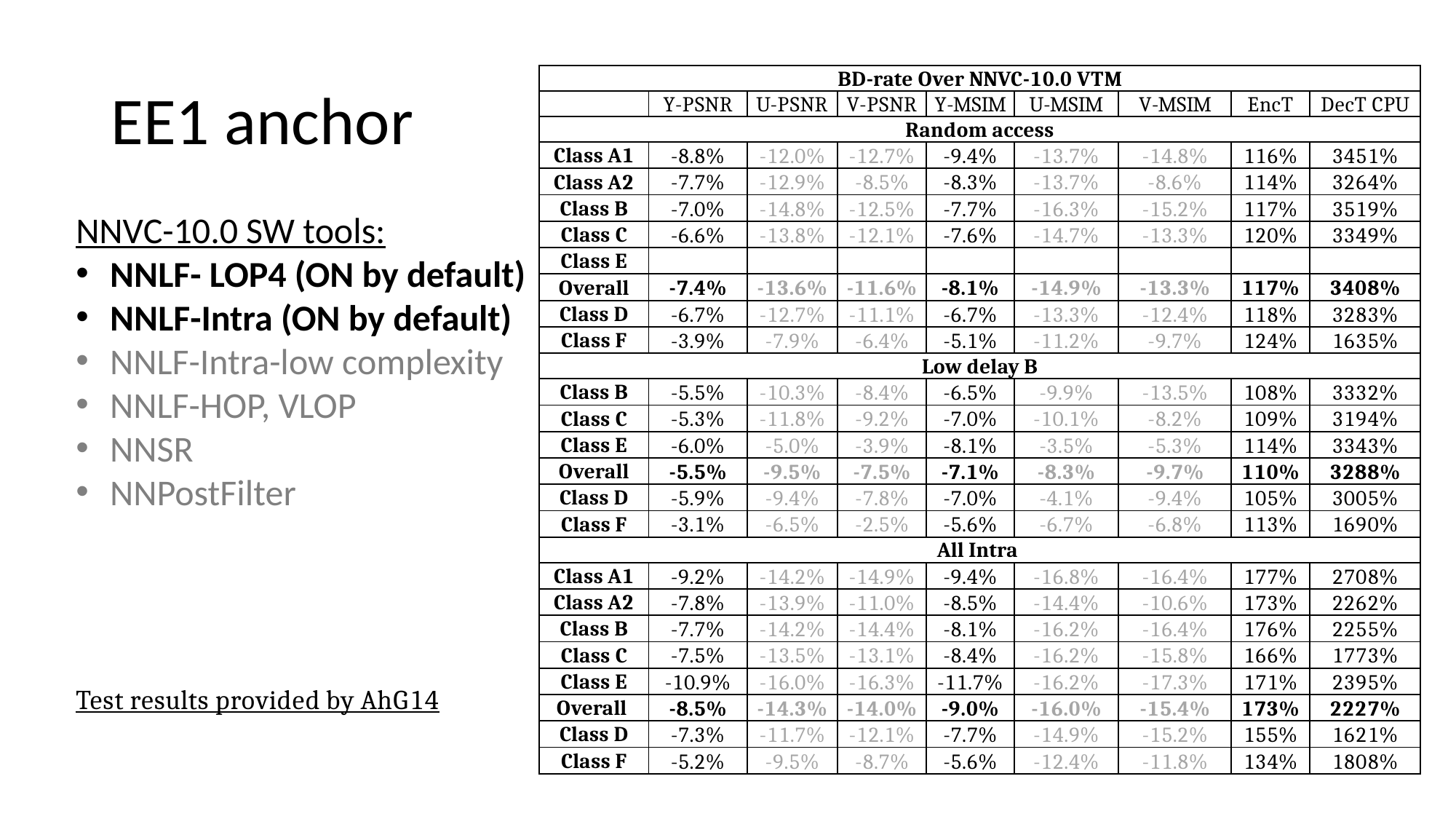

# EE1 anchor
| BD-rate Over NNVC-10.0 VTM |  |  |  |  |  |  |  |  |
| --- | --- | --- | --- | --- | --- | --- | --- | --- |
|  | Y-PSNR | U-PSNR | V-PSNR | Y-MSIM | U-MSIM | V-MSIM | EncT | DecT CPU |
| Random access |  |  |  |  |  |  |  |  |
| Class A1 | -8.8% | -12.0% | -12.7% | -9.4% | -13.7% | -14.8% | 116% | 3451% |
| Class A2 | -7.7% | -12.9% | -8.5% | -8.3% | -13.7% | -8.6% | 114% | 3264% |
| Class B | -7.0% | -14.8% | -12.5% | -7.7% | -16.3% | -15.2% | 117% | 3519% |
| Class C | -6.6% | -13.8% | -12.1% | -7.6% | -14.7% | -13.3% | 120% | 3349% |
| Class E |  |  |  |  |  |  |  |  |
| Overall | -7.4% | -13.6% | -11.6% | -8.1% | -14.9% | -13.3% | 117% | 3408% |
| Class D | -6.7% | -12.7% | -11.1% | -6.7% | -13.3% | -12.4% | 118% | 3283% |
| Class F | -3.9% | -7.9% | -6.4% | -5.1% | -11.2% | -9.7% | 124% | 1635% |
| Low delay B |  |  |  |  |  |  |  |  |
| Class B | -5.5% | -10.3% | -8.4% | -6.5% | -9.9% | -13.5% | 108% | 3332% |
| Class C | -5.3% | -11.8% | -9.2% | -7.0% | -10.1% | -8.2% | 109% | 3194% |
| Class E | -6.0% | -5.0% | -3.9% | -8.1% | -3.5% | -5.3% | 114% | 3343% |
| Overall | -5.5% | -9.5% | -7.5% | -7.1% | -8.3% | -9.7% | 110% | 3288% |
| Class D | -5.9% | -9.4% | -7.8% | -7.0% | -4.1% | -9.4% | 105% | 3005% |
| Class F | -3.1% | -6.5% | -2.5% | -5.6% | -6.7% | -6.8% | 113% | 1690% |
| All Intra |  |  |  |  |  |  |  |  |
| Class A1 | -9.2% | -14.2% | -14.9% | -9.4% | -16.8% | -16.4% | 177% | 2708% |
| Class A2 | -7.8% | -13.9% | -11.0% | -8.5% | -14.4% | -10.6% | 173% | 2262% |
| Class B | -7.7% | -14.2% | -14.4% | -8.1% | -16.2% | -16.4% | 176% | 2255% |
| Class C | -7.5% | -13.5% | -13.1% | -8.4% | -16.2% | -15.8% | 166% | 1773% |
| Class E | -10.9% | -16.0% | -16.3% | -11.7% | -16.2% | -17.3% | 171% | 2395% |
| Overall | -8.5% | -14.3% | -14.0% | -9.0% | -16.0% | -15.4% | 173% | 2227% |
| Class D | -7.3% | -11.7% | -12.1% | -7.7% | -14.9% | -15.2% | 155% | 1621% |
| Class F | -5.2% | -9.5% | -8.7% | -5.6% | -12.4% | -11.8% | 134% | 1808% |
NNVC-10.0 SW tools:
NNLF- LOP4 (ON by default)
NNLF-Intra (ON by default)
NNLF-Intra-low complexity
NNLF-HOP, VLOP
NNSR
NNPostFilter
Test results provided by AhG14